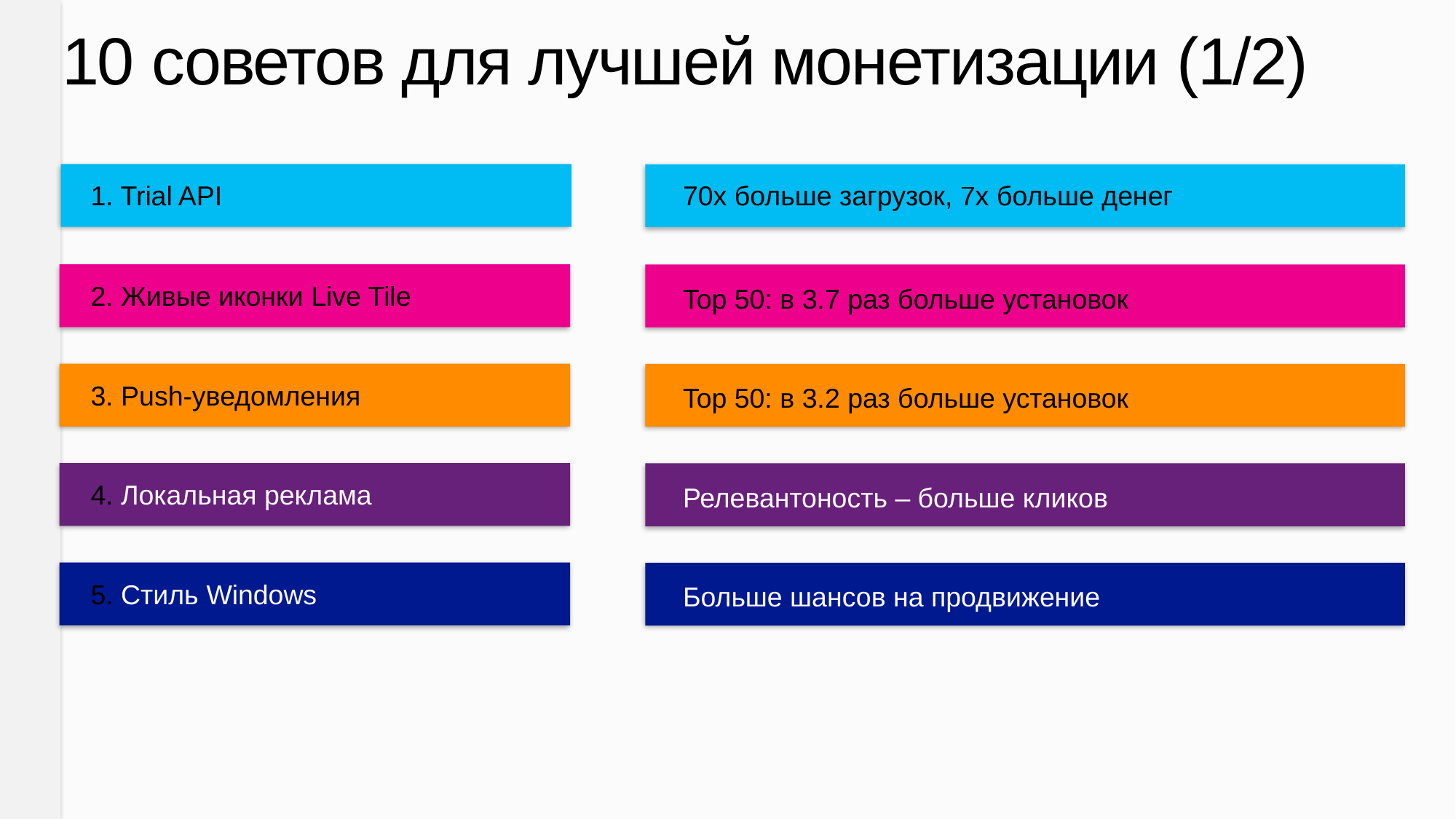

# 10 советов для лучшей монетизации (1/2)

1. Trial API
70x больше загрузок, 7x больше денег

2. Живые иконки Live Tile
Top 50: в 3.7 раз больше установок

3. Push-уведомления
Top 50: в 3.2 раз больше установок

4. Локальная реклама
Релевантоность – больше кликов

5. Стиль Windows
Больше шансов на продвижение